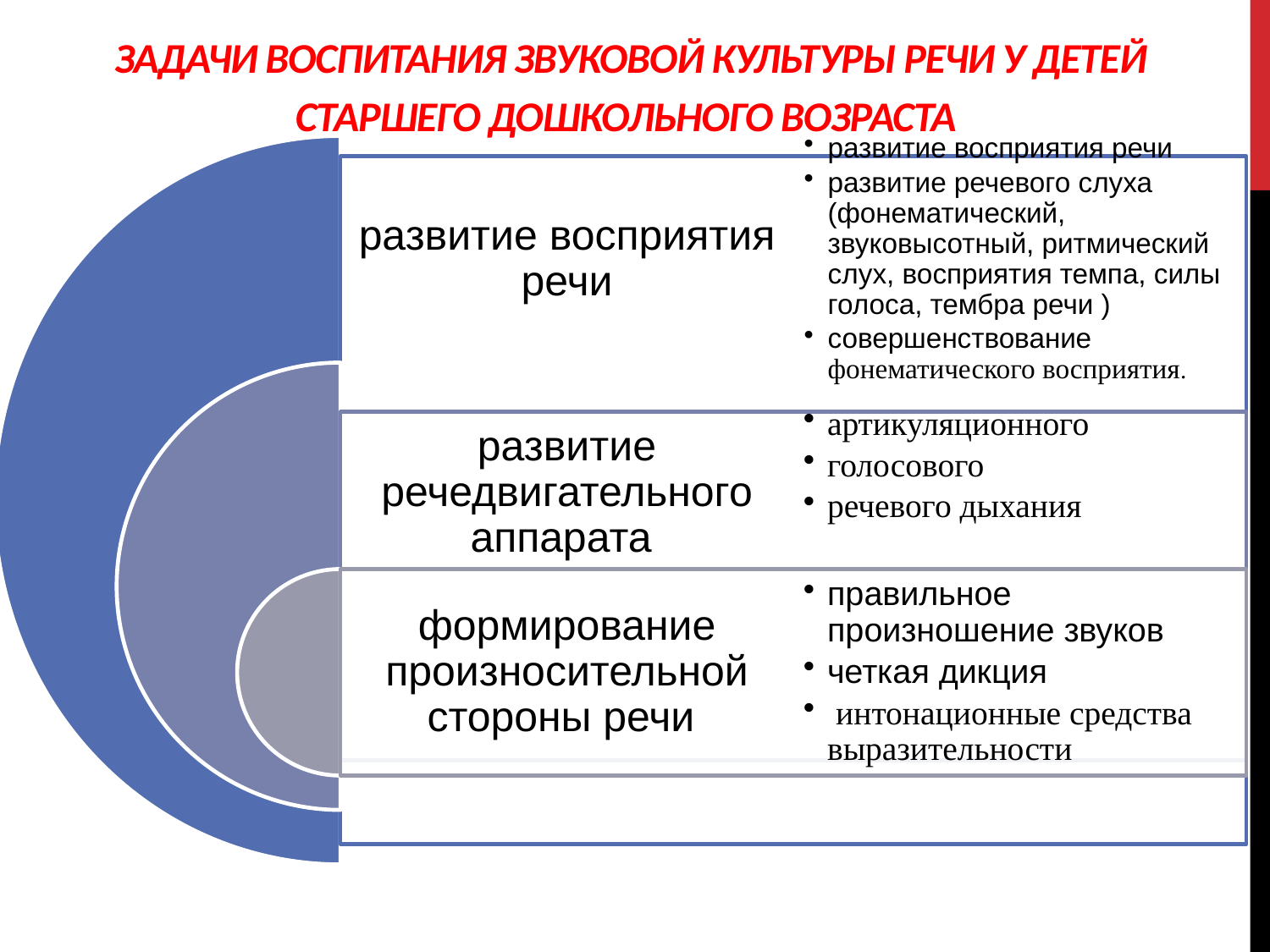

# Задачи воспитания звуковой культуры речи у детей старшего дошкольного возраста
развитие восприятия речи
развитие речедвигательного аппарата
формирование произносительной стороны речи
развитие восприятия речи
развитие речевого слуха (фонематический, звуковысотный, ритмический слух, восприятия темпа, силы голоса, тембра речи )
совершенствование фонематического восприятия.
артикуляционного
голосового
речевого дыхания
правильное произношение звуков
четкая дикция
 интонационные средства выразительности